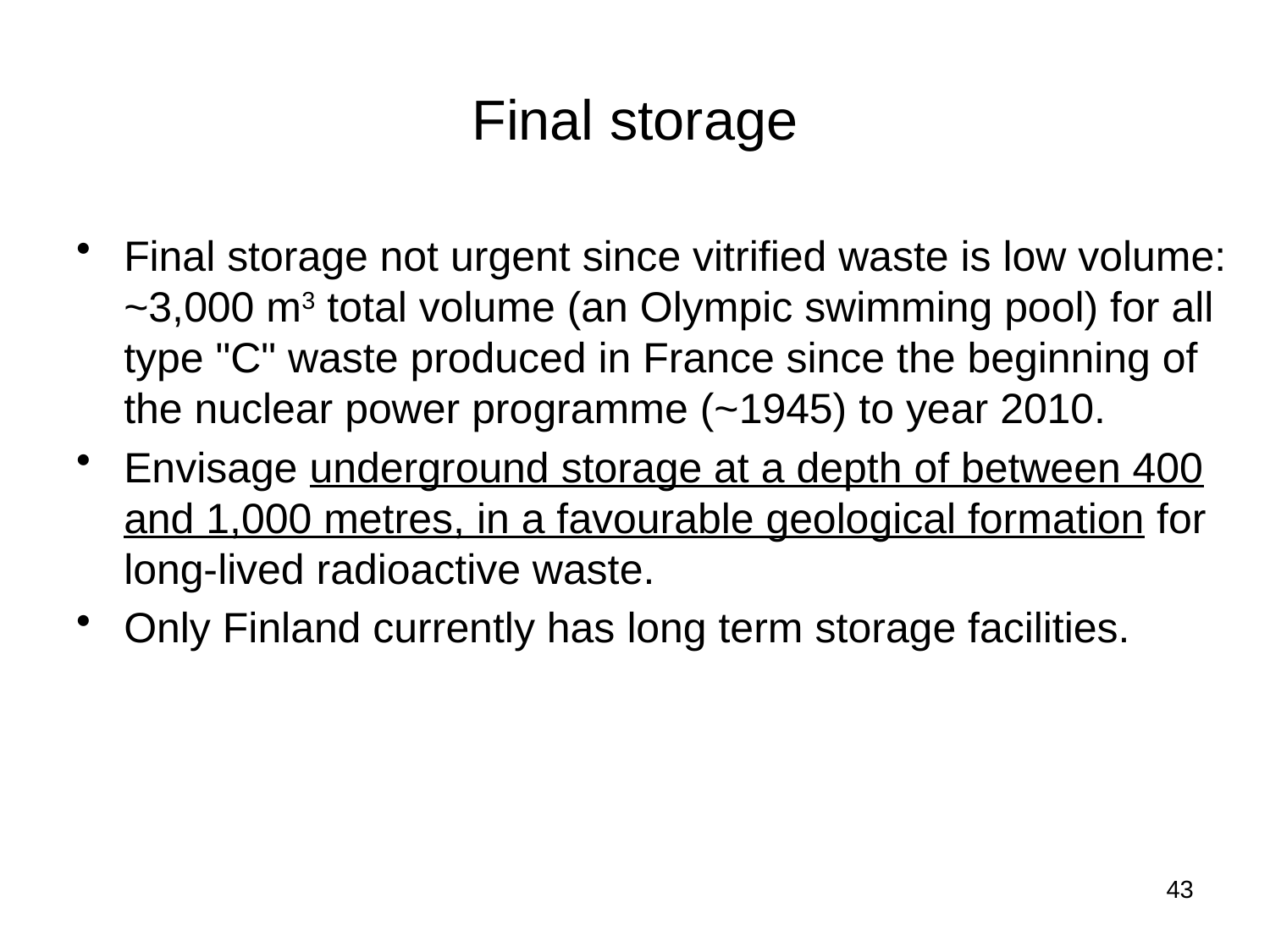

# Final storage
Final storage not urgent since vitrified waste is low volume: ~3,000 m3 total volume (an Olympic swimming pool) for all type "C" waste produced in France since the beginning of the nuclear power programme (~1945) to year 2010.
Envisage underground storage at a depth of between 400 and 1,000 metres, in a favourable geological formation for long-lived radioactive waste.
Only Finland currently has long term storage facilities.
43